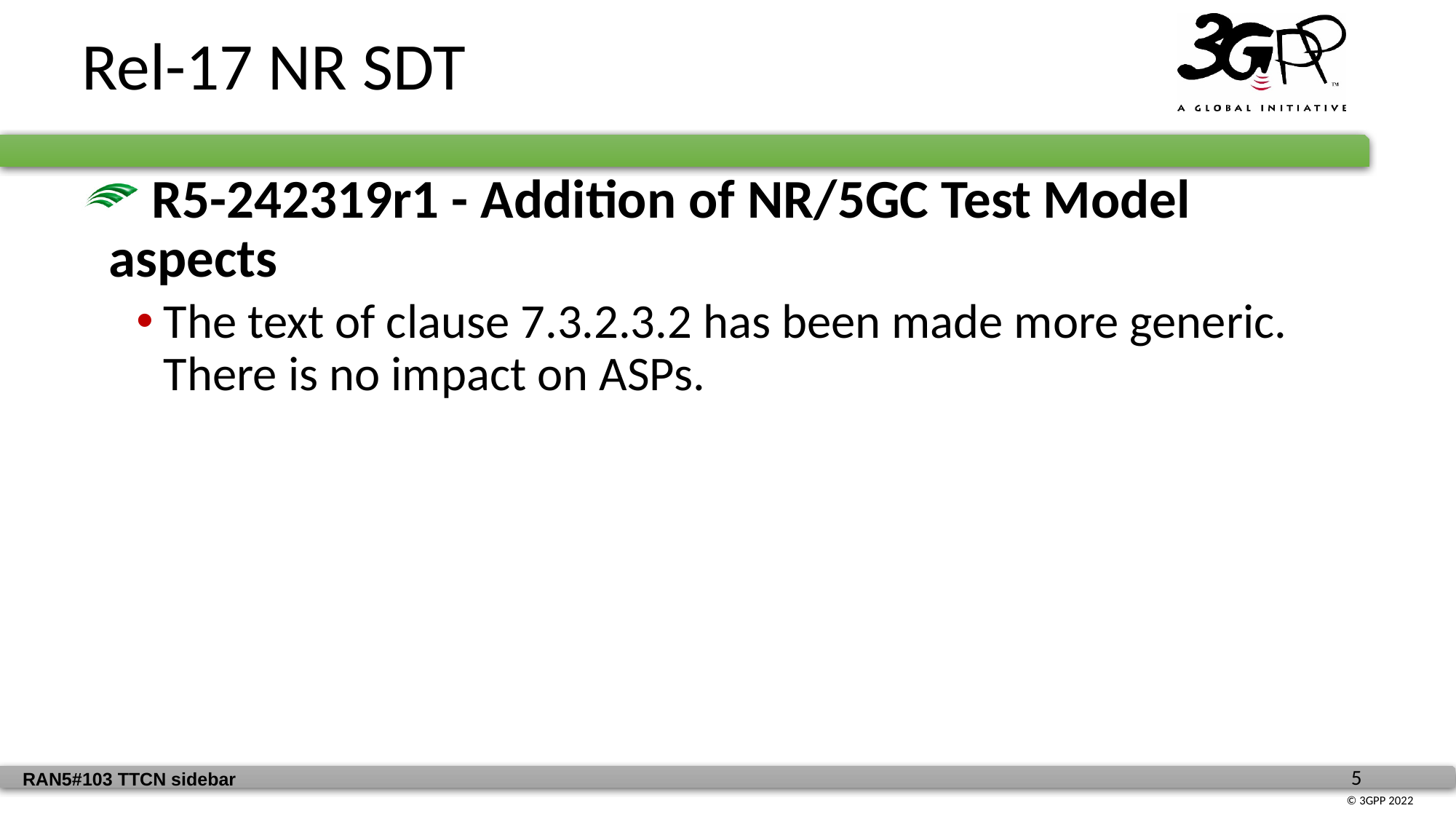

Rel-17 NR SDT
 R5-242319r1 - Addition of NR/5GC Test Model aspects
The text of clause 7.3.2.3.2 has been made more generic. There is no impact on ASPs.